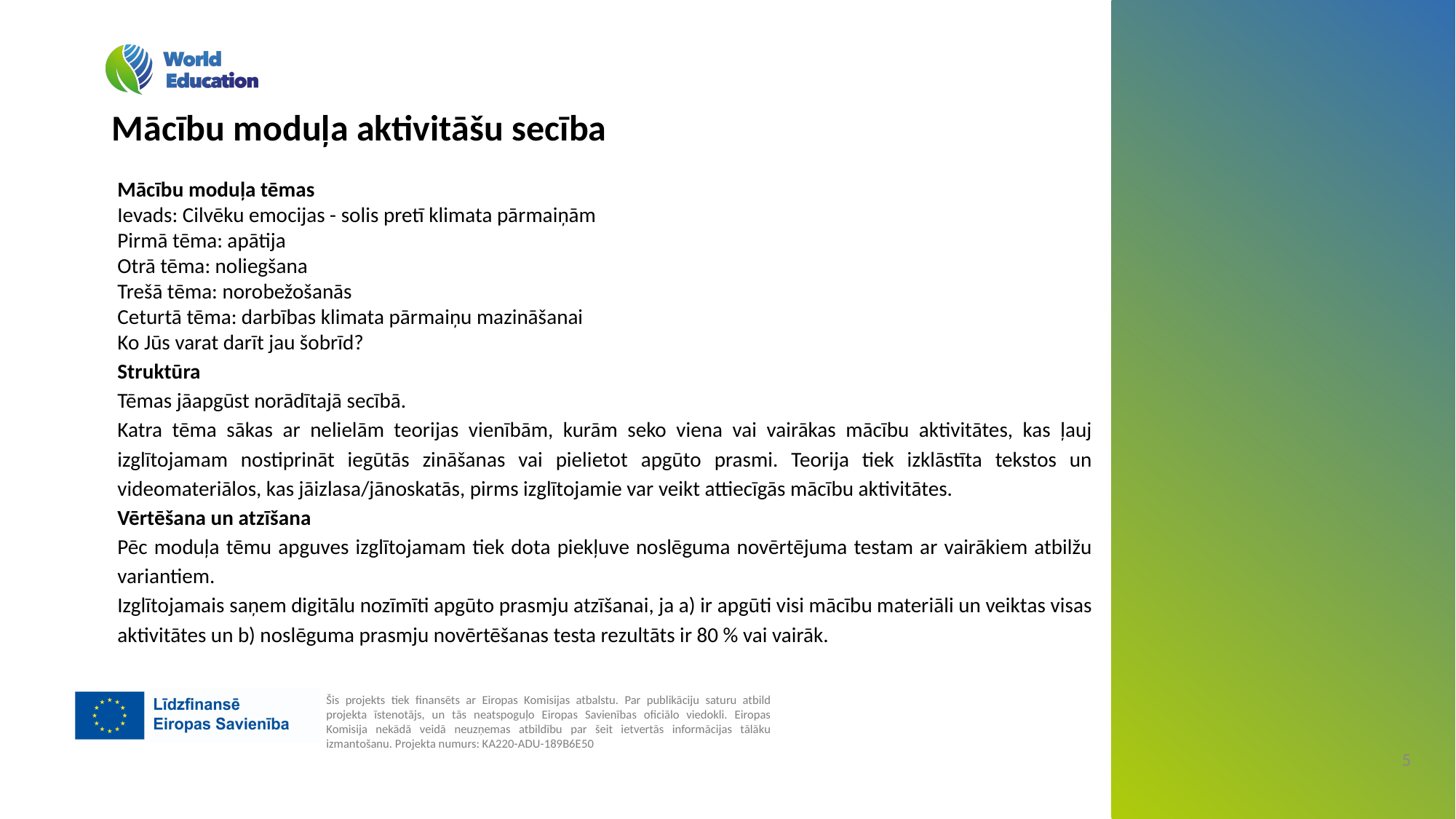

# Mācību moduļa aktivitāšu secība

Mācību moduļa tēmas
Ievads: Cilvēku emocijas - solis pretī klimata pārmaiņām
Pirmā tēma: apātija
Otrā tēma: noliegšana
Trešā tēma: norobežošanās
Ceturtā tēma: darbības klimata pārmaiņu mazināšanai
Ko Jūs varat darīt jau šobrīd?
Struktūra
Tēmas jāapgūst norādītajā secībā.
Katra tēma sākas ar nelielām teorijas vienībām, kurām seko viena vai vairākas mācību aktivitātes, kas ļauj izglītojamam nostiprināt iegūtās zināšanas vai pielietot apgūto prasmi. Teorija tiek izklāstīta tekstos un videomateriālos, kas jāizlasa/jānoskatās, pirms izglītojamie var veikt attiecīgās mācību aktivitātes.
Vērtēšana un atzīšana
Pēc moduļa tēmu apguves izglītojamam tiek dota piekļuve noslēguma novērtējuma testam ar vairākiem atbilžu variantiem.
Izglītojamais saņem digitālu nozīmīti apgūto prasmju atzīšanai, ja a) ir apgūti visi mācību materiāli un veiktas visas aktivitātes un b) noslēguma prasmju novērtēšanas testa rezultāts ir 80 % vai vairāk.

5